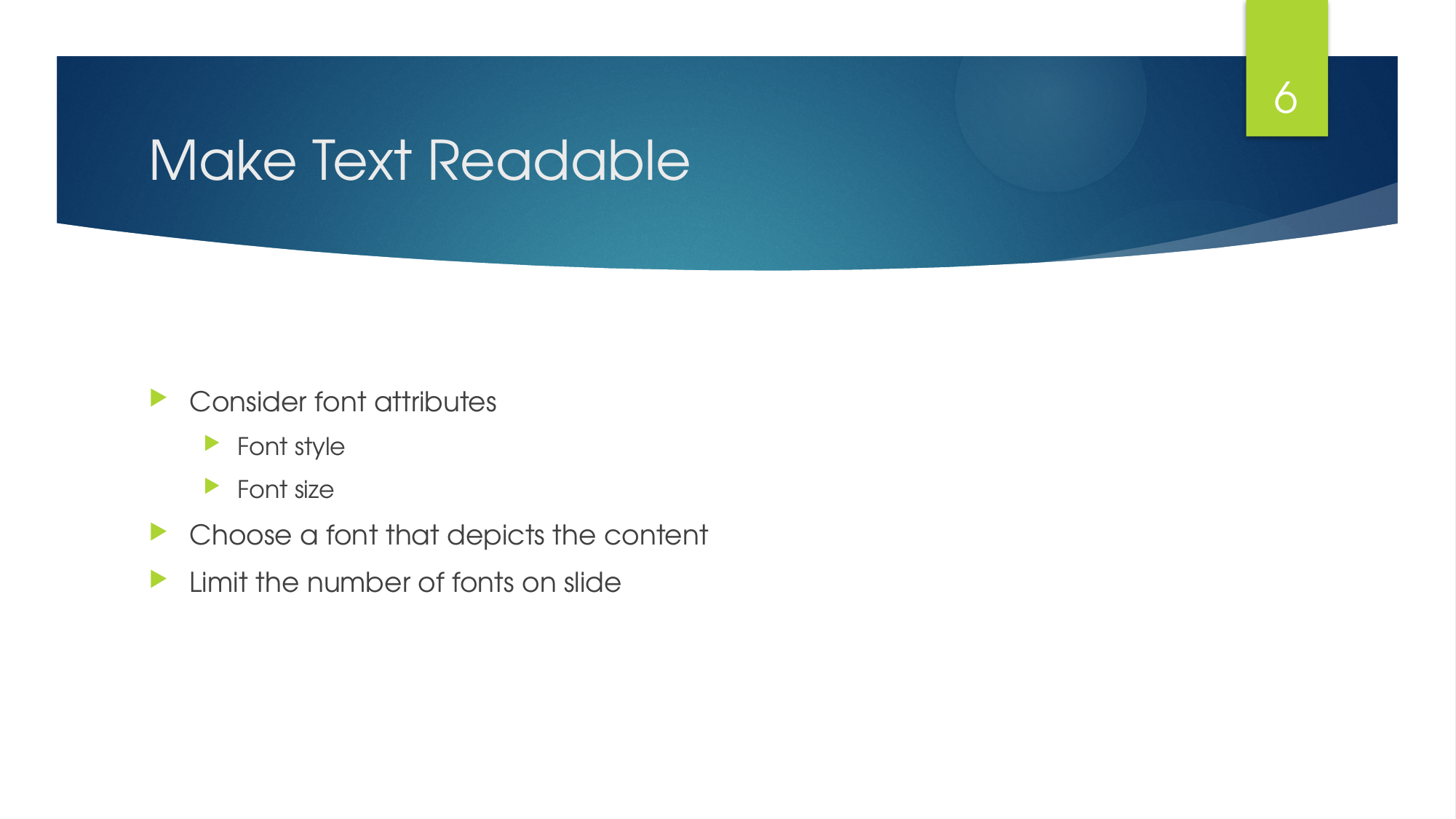

6
# Make Text Readable
Consider font attributes
Font style
Font size
Choose a font that depicts the content
Limit the number of fonts on slide